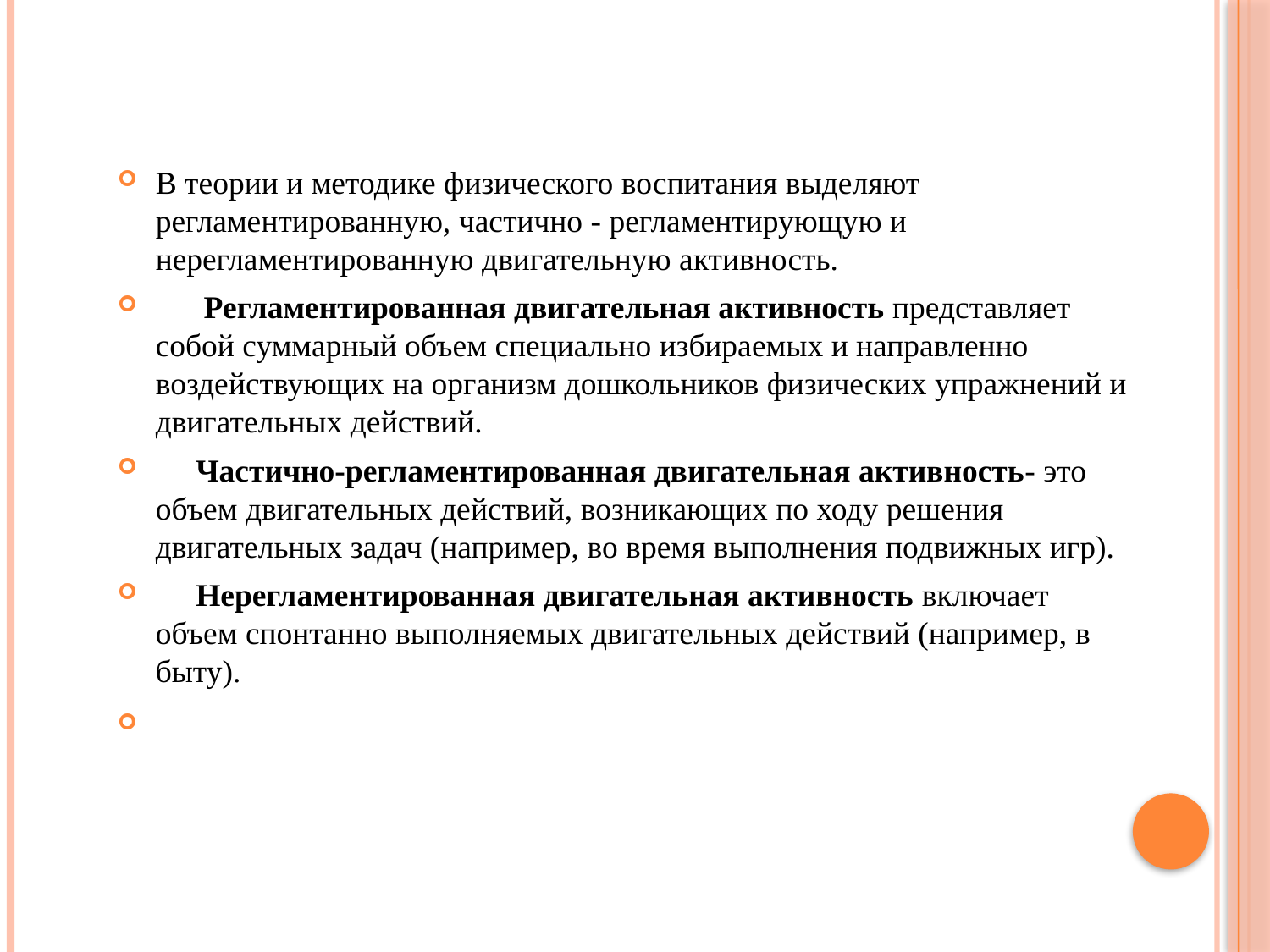

В теории и методике физического воспитания выделяют регламентированную, частично - регламентирующую и нерегламентированную двигательную активность.
      Регламентированная двигательная активность представляет собой суммарный объем специально избираемых и направленно воздействующих на организм дошкольников физических упражнений и двигательных действий.
     Частично-регламентированная двигательная активность- это объем двигательных действий, возникающих по ходу решения двигательных задач (например, во время выполнения подвижных игр).
     Нерегламентированная двигательная активность включает объем спонтанно выполняемых двигательных действий (например, в быту).